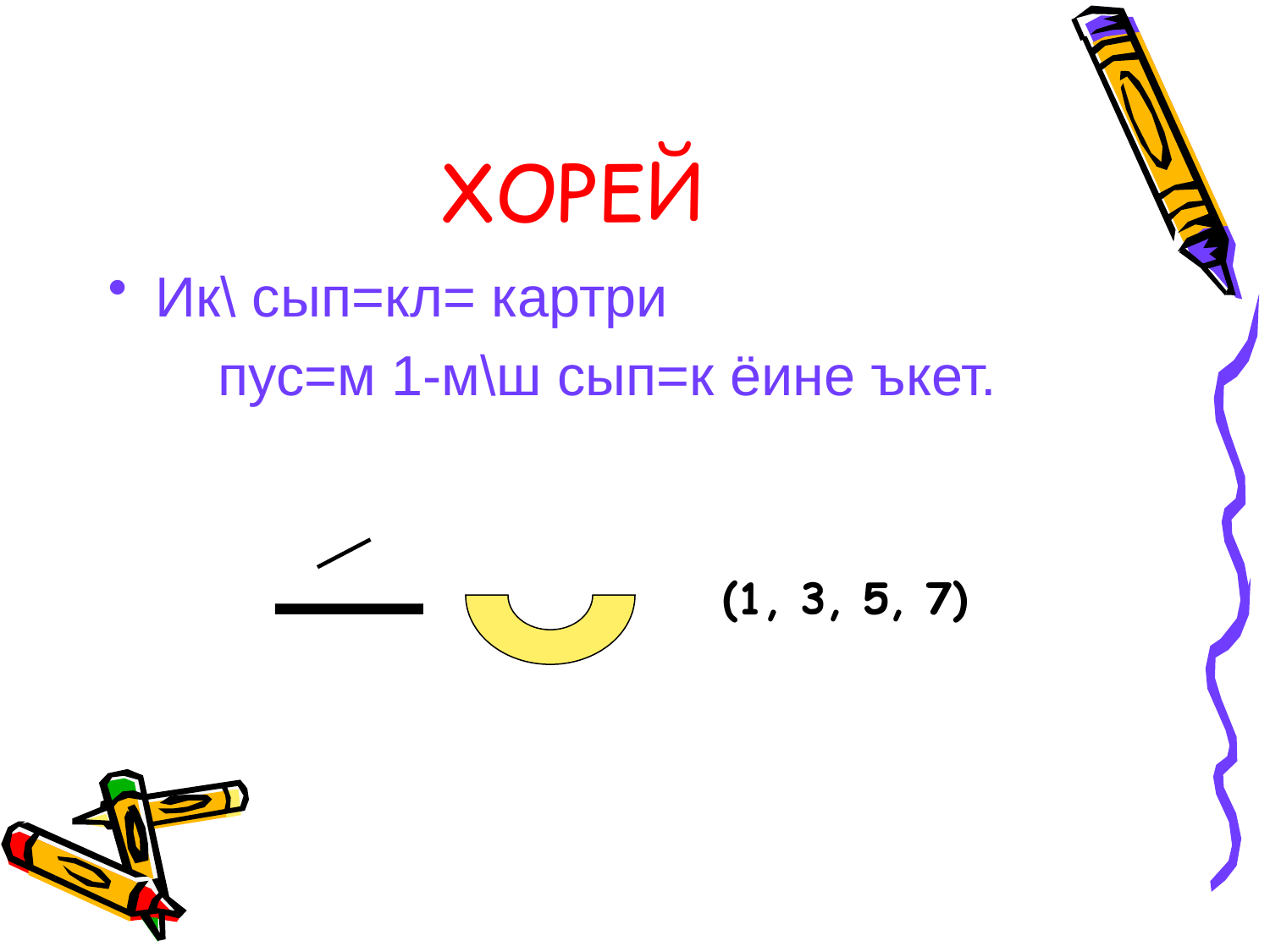

# ХОРЕЙ
Ик\ сып=кл= картри
       пус=м 1-м\ш сып=к ёине ъкет.

(1, 3, 5, 7)